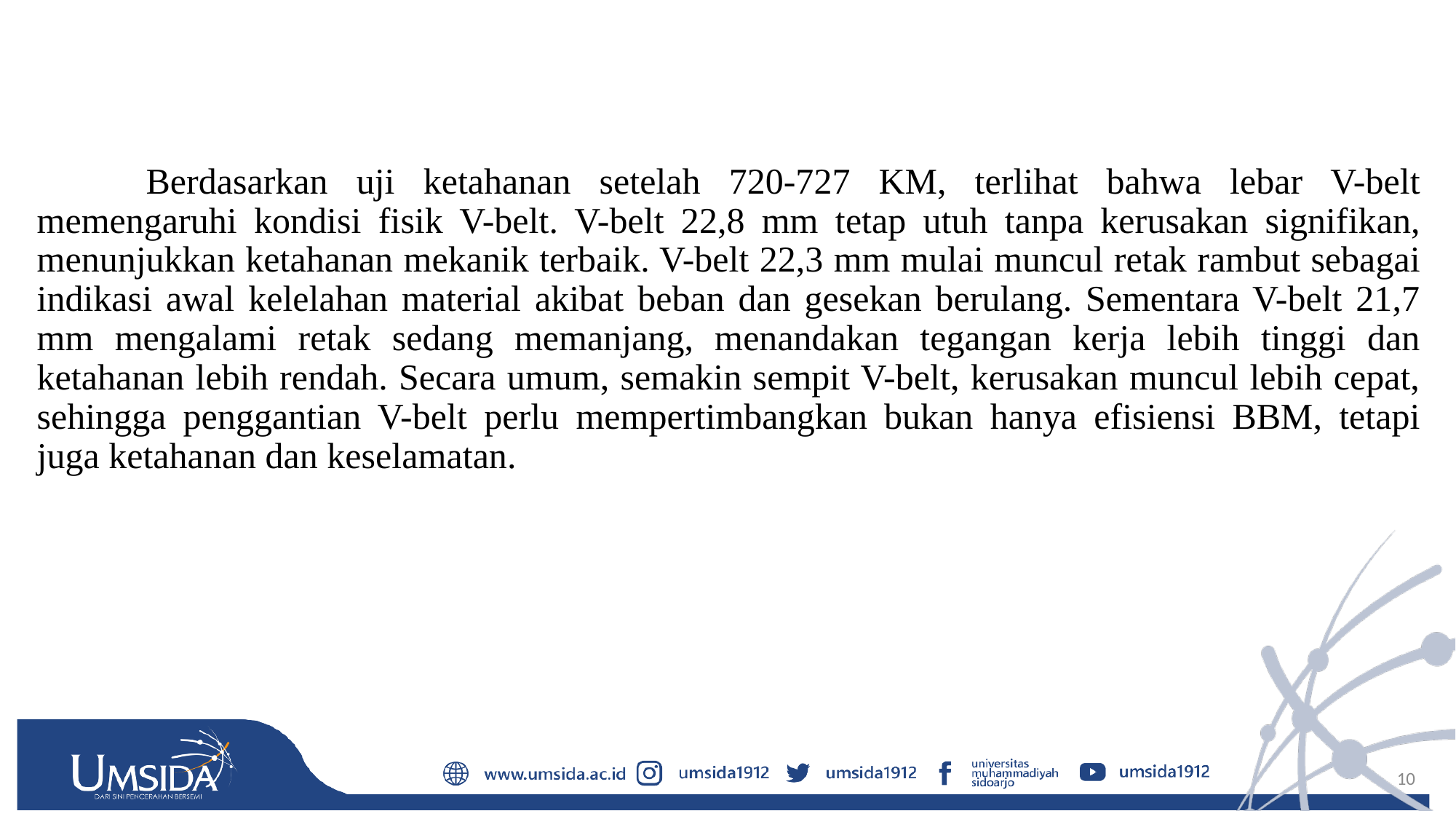

#
	Berdasarkan uji ketahanan setelah 720-727 KM, terlihat bahwa lebar V-belt memengaruhi kondisi fisik V-belt. V-belt 22,8 mm tetap utuh tanpa kerusakan signifikan, menunjukkan ketahanan mekanik terbaik. V-belt 22,3 mm mulai muncul retak rambut sebagai indikasi awal kelelahan material akibat beban dan gesekan berulang. Sementara V-belt 21,7 mm mengalami retak sedang memanjang, menandakan tegangan kerja lebih tinggi dan ketahanan lebih rendah. Secara umum, semakin sempit V-belt, kerusakan muncul lebih cepat, sehingga penggantian V-belt perlu mempertimbangkan bukan hanya efisiensi BBM, tetapi juga ketahanan dan keselamatan.